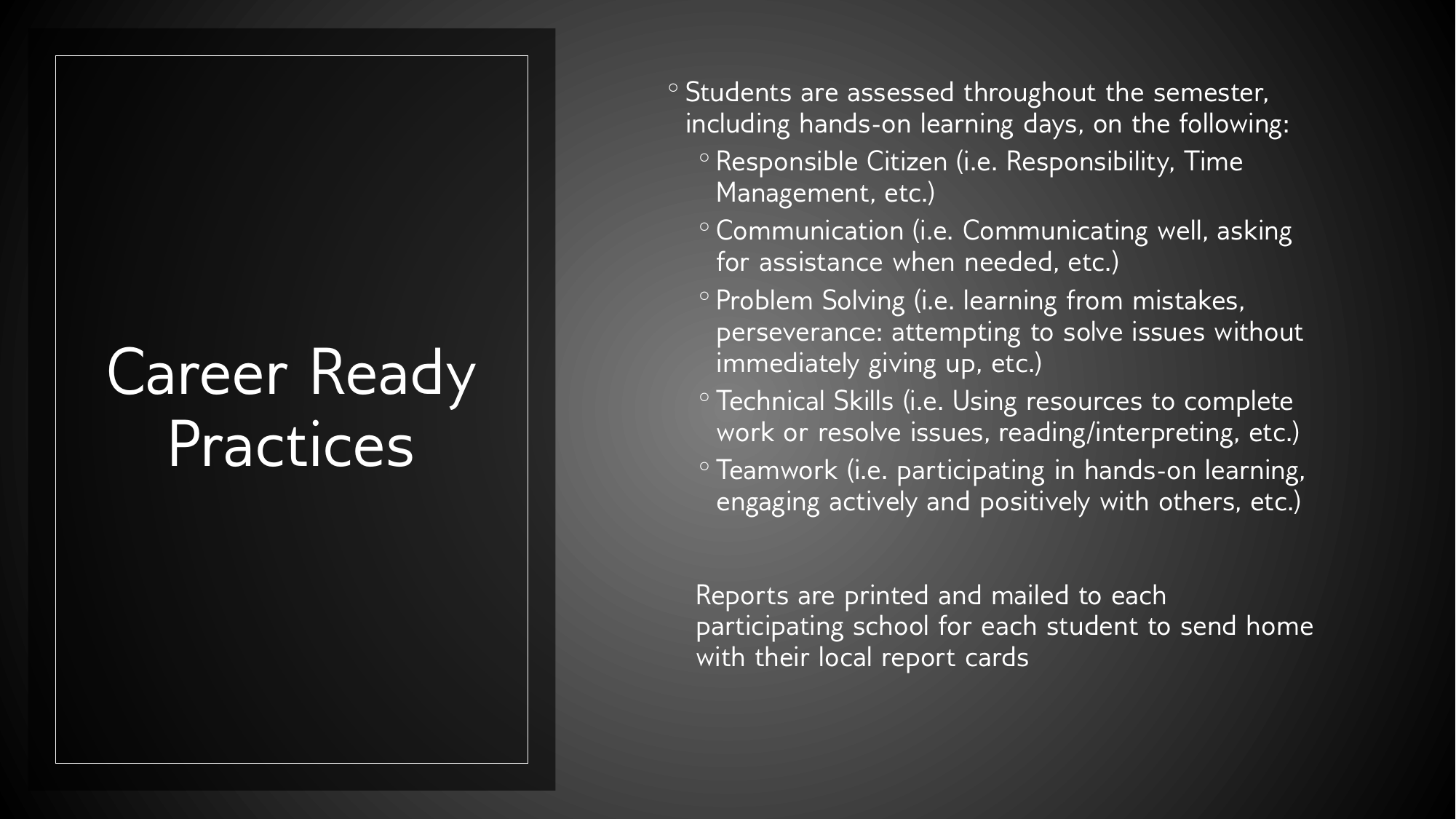

Students are assessed throughout the semester, including hands-on learning days, on the following:
Responsible Citizen (i.e. Responsibility, Time Management, etc.)
Communication (i.e. Communicating well, asking for assistance when needed, etc.)
Problem Solving (i.e. learning from mistakes, perseverance: attempting to solve issues without immediately giving up, etc.)
Technical Skills (i.e. Using resources to complete work or resolve issues, reading/interpreting, etc.)
Teamwork (i.e. participating in hands-on learning, engaging actively and positively with others, etc.)

Reports are printed and mailed to each participating school for each student to send home with their local report cards

# Career Ready Practices